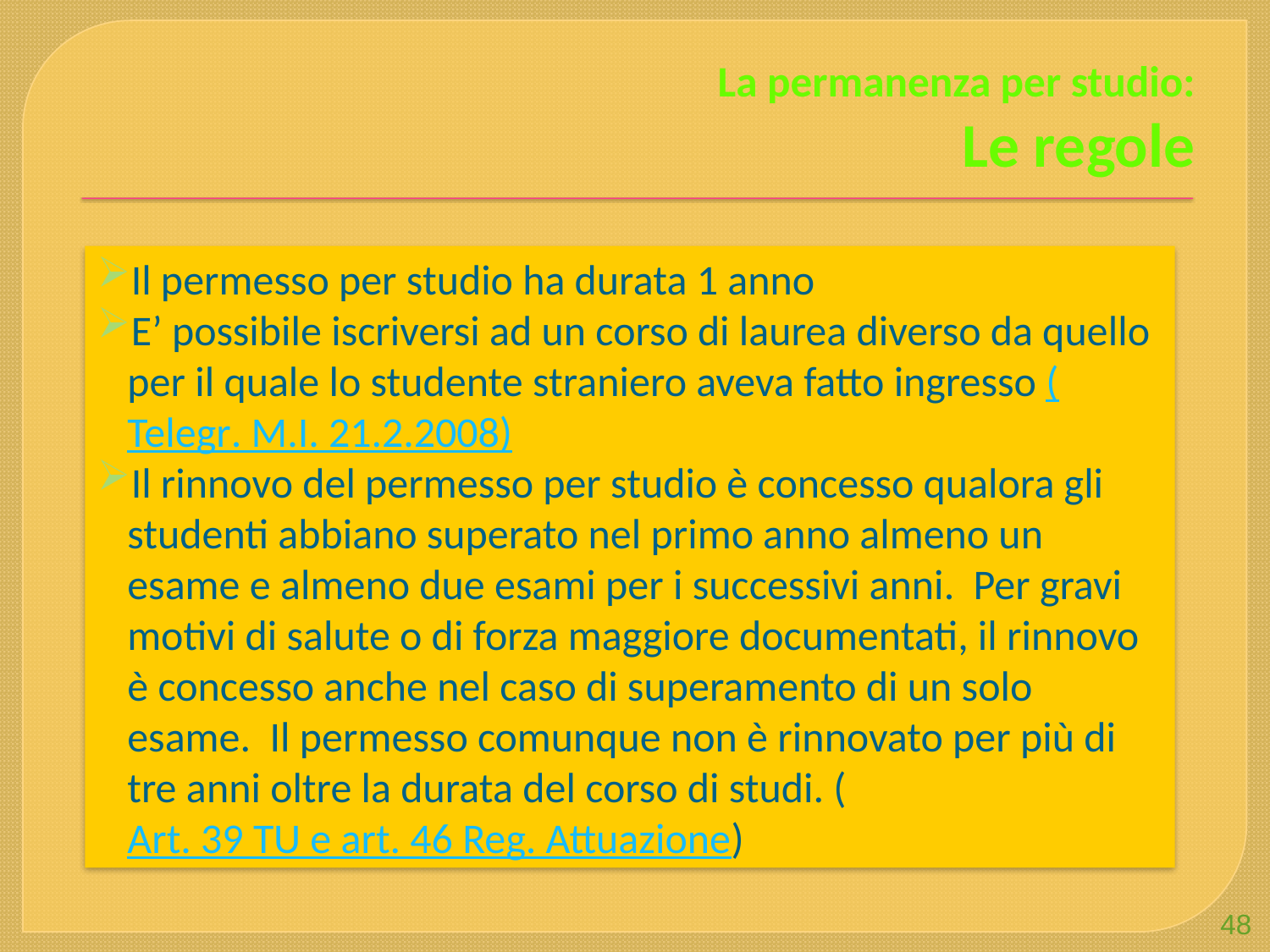

# La permanenza per studio: Le regole
Il permesso per studio ha durata 1 anno
E’ possibile iscriversi ad un corso di laurea diverso da quello per il quale lo studente straniero aveva fatto ingresso (Telegr. M.I. 21.2.2008)
Il rinnovo del permesso per studio è concesso qualora gli studenti abbiano superato nel primo anno almeno un esame e almeno due esami per i successivi anni.  Per gravi motivi di salute o di forza maggiore documentati, il rinnovo è concesso anche nel caso di superamento di un solo esame.  Il permesso comunque non è rinnovato per più di tre anni oltre la durata del corso di studi. (Art. 39 TU e art. 46 Reg. Attuazione)
48